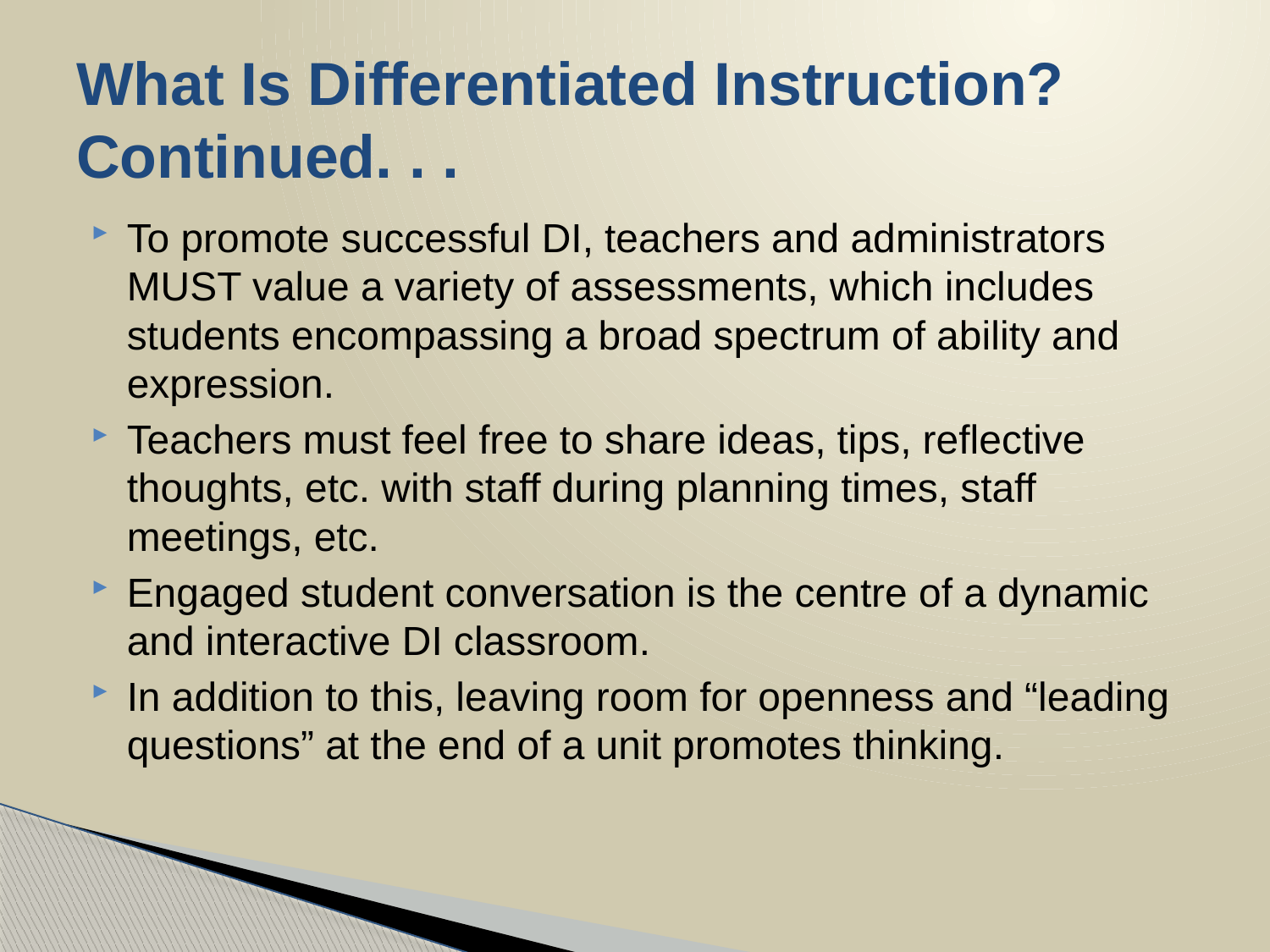

# What Is Differentiated Instruction? Continued. . .
To promote successful DI, teachers and administrators MUST value a variety of assessments, which includes students encompassing a broad spectrum of ability and expression.
Teachers must feel free to share ideas, tips, reflective thoughts, etc. with staff during planning times, staff meetings, etc.
Engaged student conversation is the centre of a dynamic and interactive DI classroom.
In addition to this, leaving room for openness and “leading questions” at the end of a unit promotes thinking.